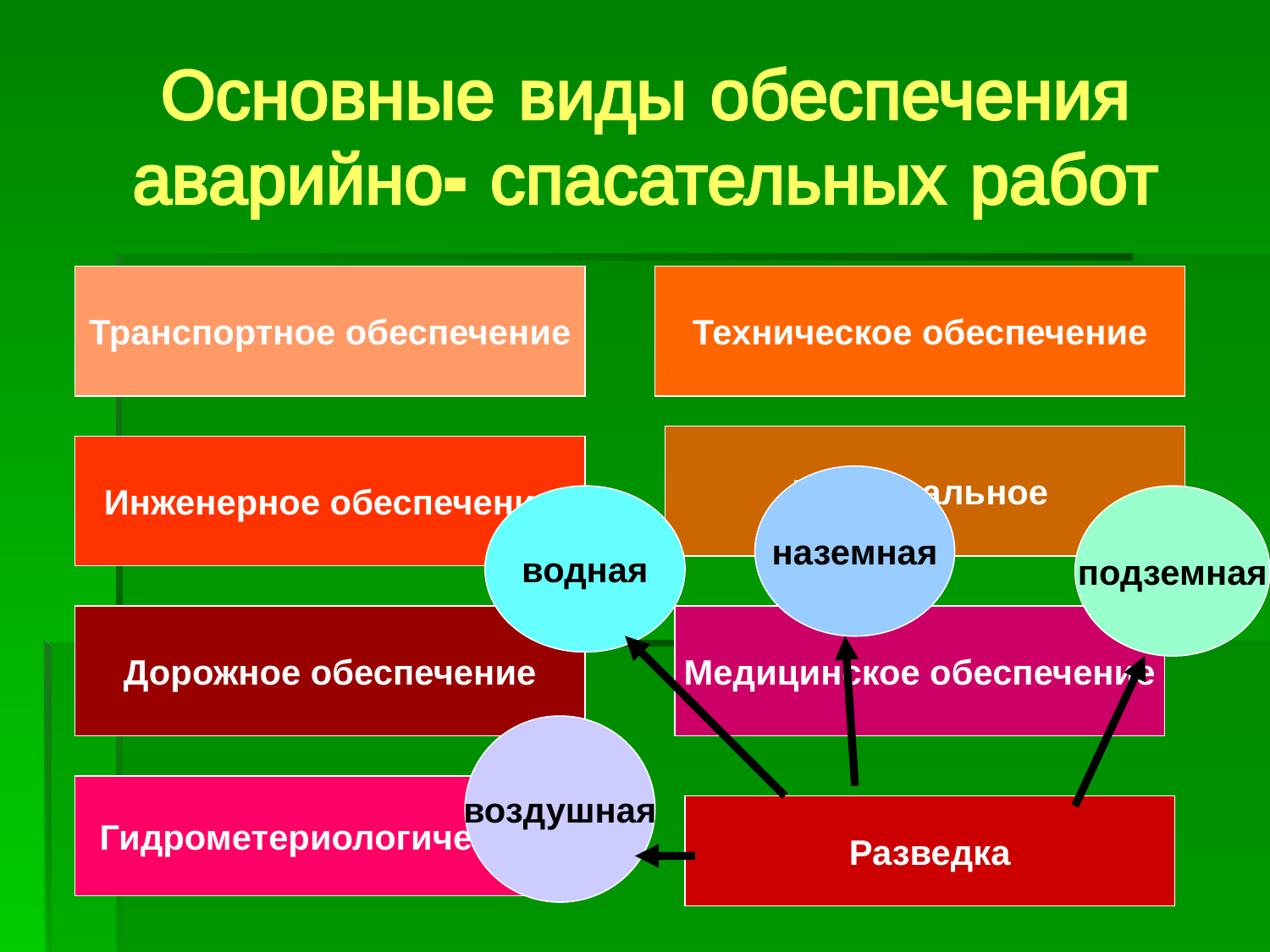

# Основные виды обеспечения аварийно- спасательных работ
Транспортное обеспечение
Техническое обеспечение
Материальное
Инженерное обеспечение
наземная
водная
подземная
Дорожное обеспечение
Медицинское обеспечение

воздушная
Гидрометериологическое
Разведка